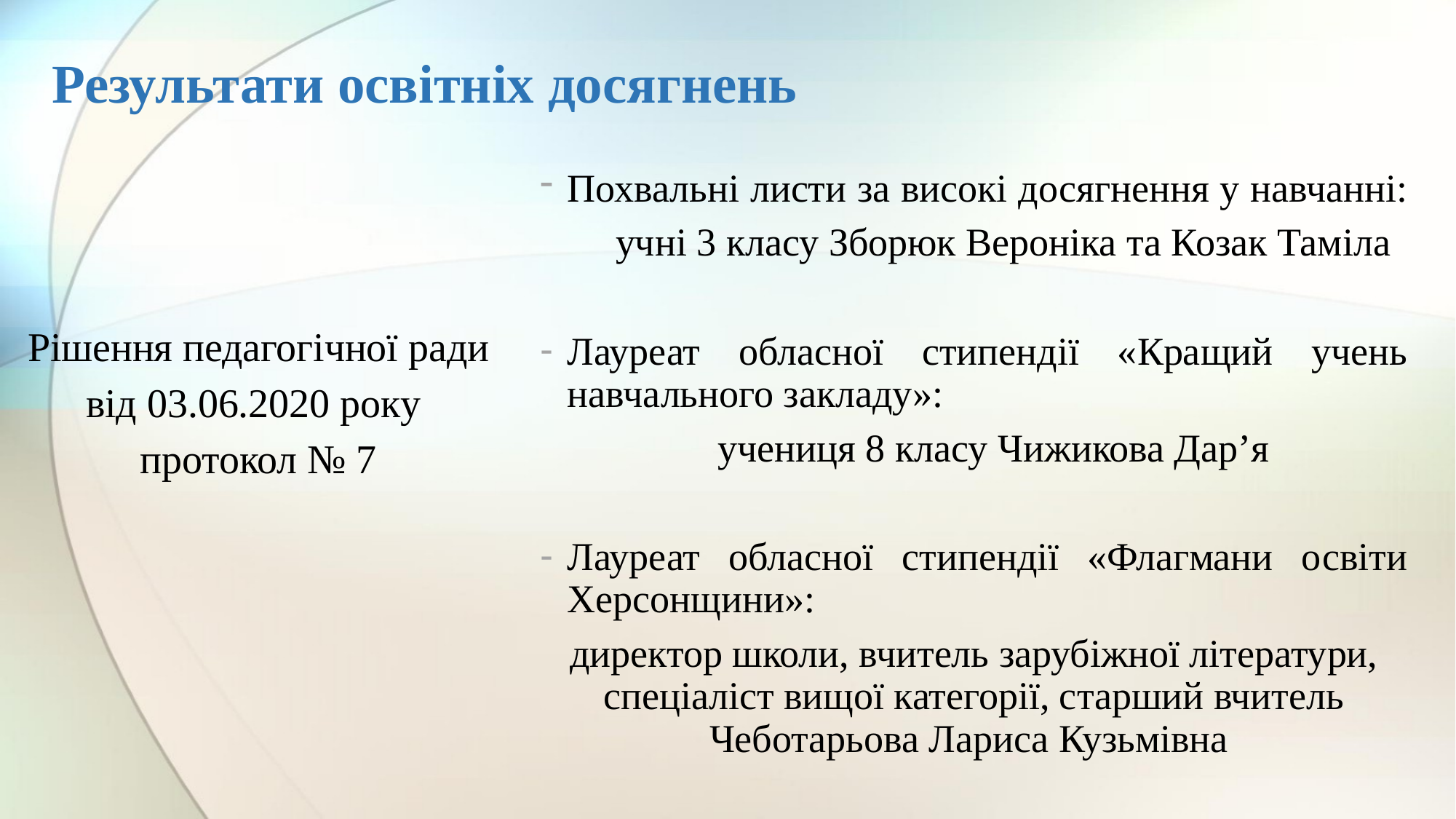

# Результати освітніх досягнень
Похвальні листи за високі досягнення у навчанні:
      учні 3 класу Зборюк Вероніка та Козак Таміла

Лауреат обласної стипендії «Кращий учень навчального закладу»:
    учениця 8 класу Чижикова Дар’я

Лауреат обласної стипендії «Флагмани освіти Херсонщини»:
директор школи, вчитель зарубіжної літератури, спеціаліст вищої категорії, старший вчитель Чеботарьова Лариса Кузьмівна

Рішення педагогічної ради
від 03.06.2020 року
протокол № 7